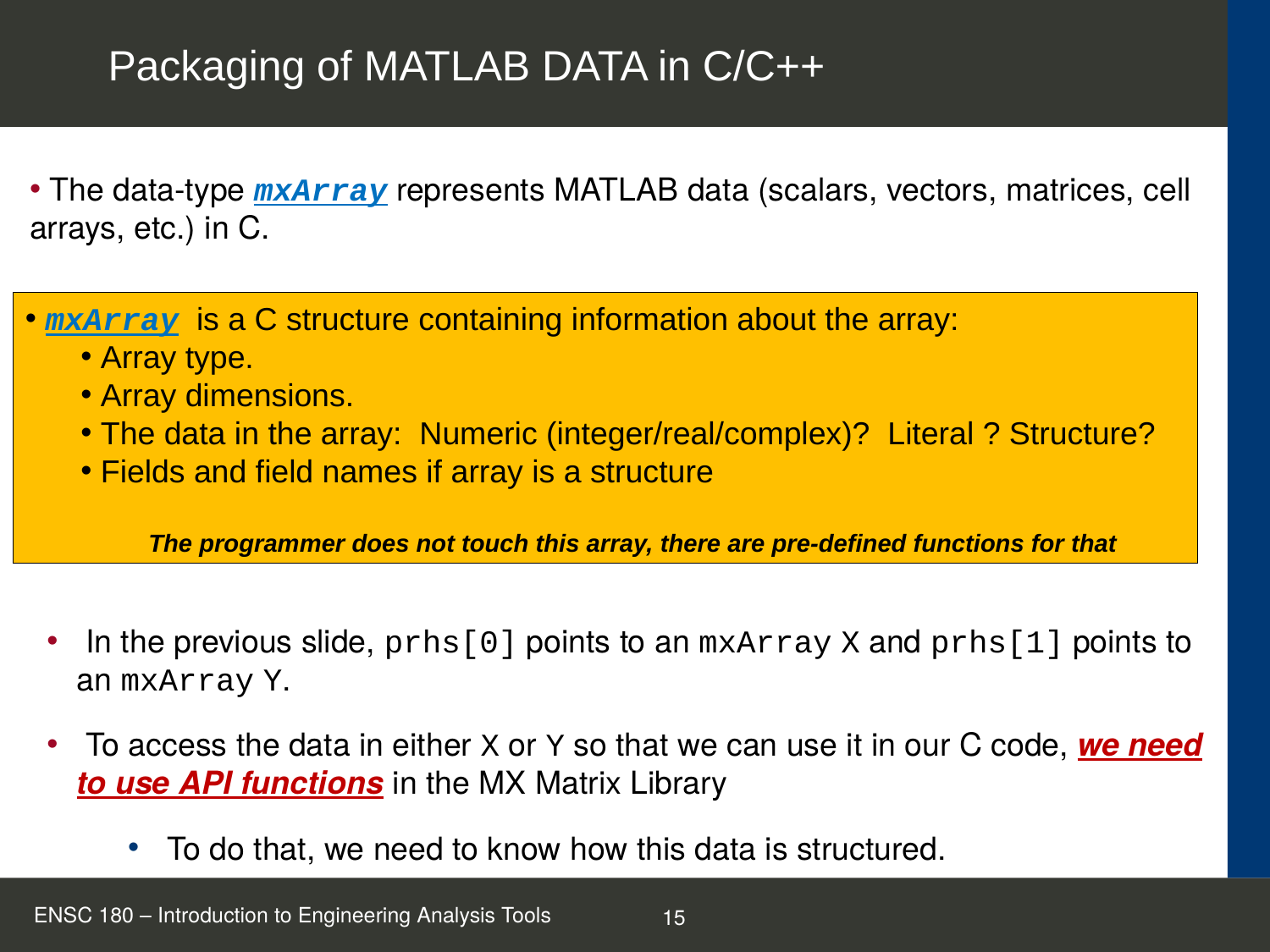

# Packaging of MATLAB DATA in C/C++
 The data-type mxArray represents MATLAB data (scalars, vectors, matrices, cell arrays, etc.) in C.

 mxArray  is a C structure containing information about the array:
 Array type.
 Array dimensions.
 The data in the array:  Numeric (integer/real/complex)?  Literal ? Structure?
 Fields and field names if array is a structure

The programmer does not touch this array, there are pre-defined functions for that
 In the previous slide, prhs[0] points to an mxArray X and prhs[1] points to an mxArray Y.
 To access the data in either X or Y so that we can use it in our C code, we need to use API functions in the MX Matrix Library
 To do that, we need to know how this data is structured.
ENSC 180 – Introduction to Engineering Analysis Tools